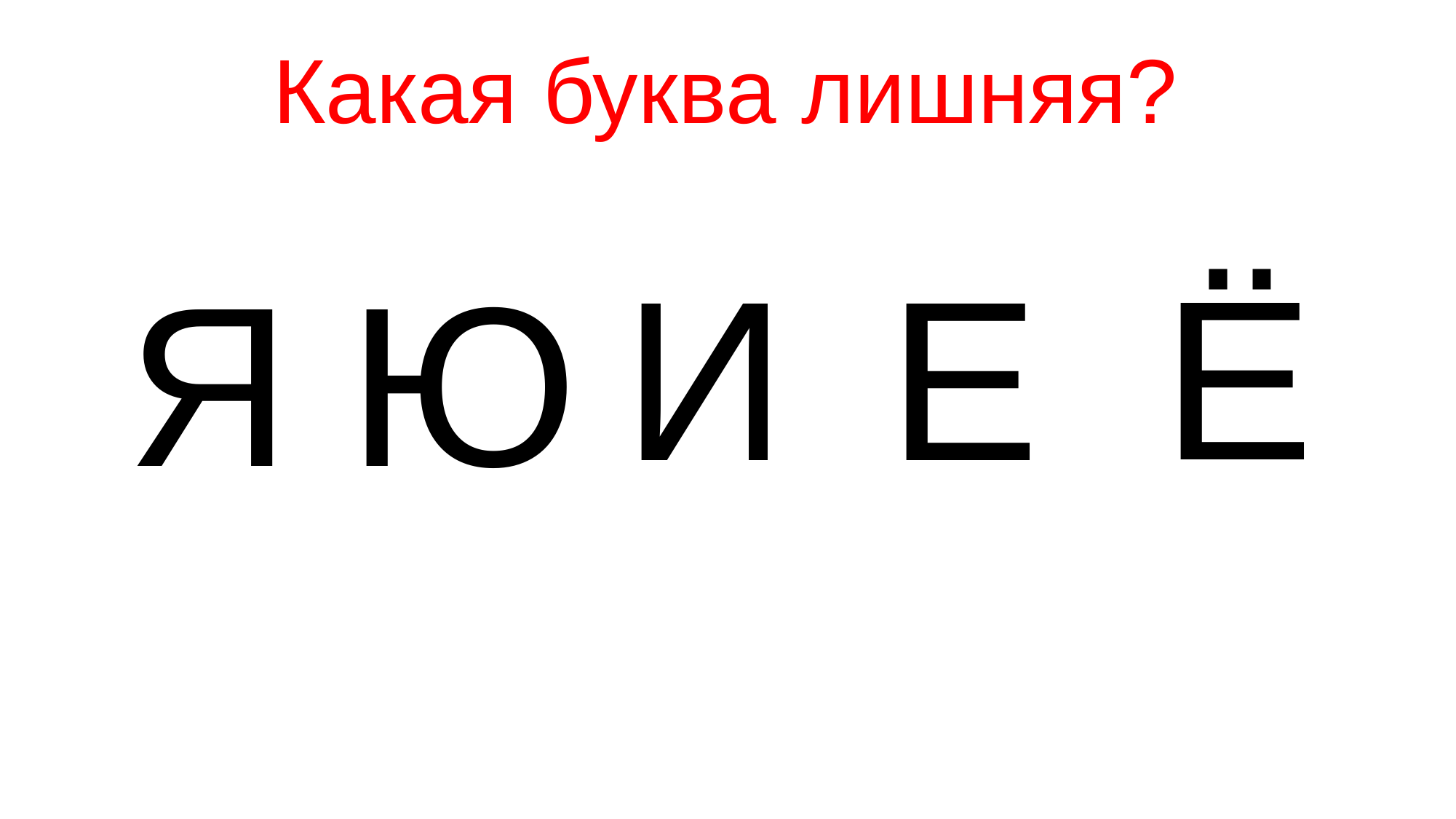

Какая буква лишняя?
Ё
И
Е
Я
Ю